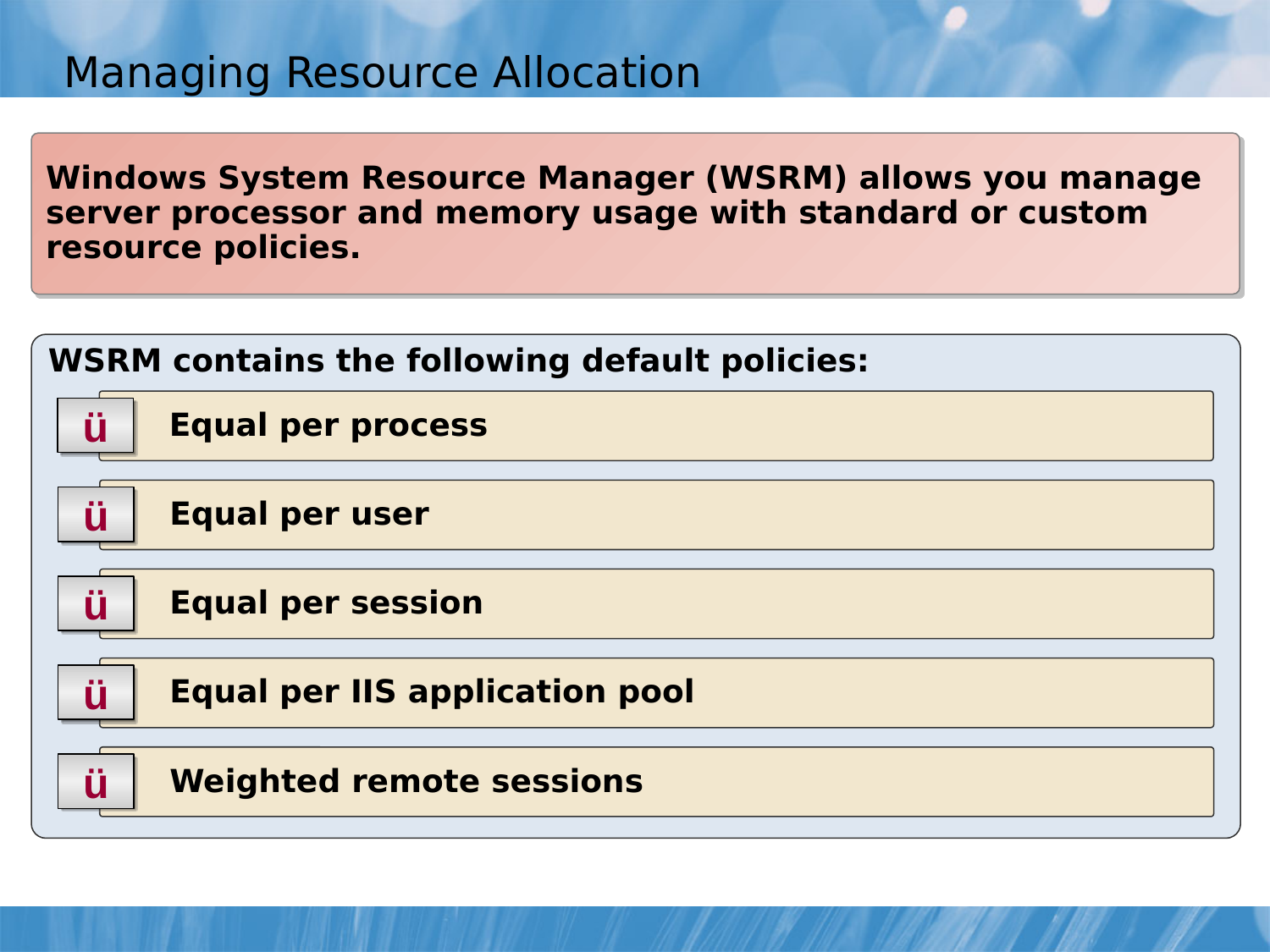

# Managing Resource Allocation
Windows System Resource Manager (WSRM) allows you manage server processor and memory usage with standard or custom resource policies.
WSRM contains the following default policies:
	   Equal per process
ü
	   Equal per user
ü
	   Equal per session
ü
	   Equal per IIS application pool
ü
	   Weighted remote sessions
ü